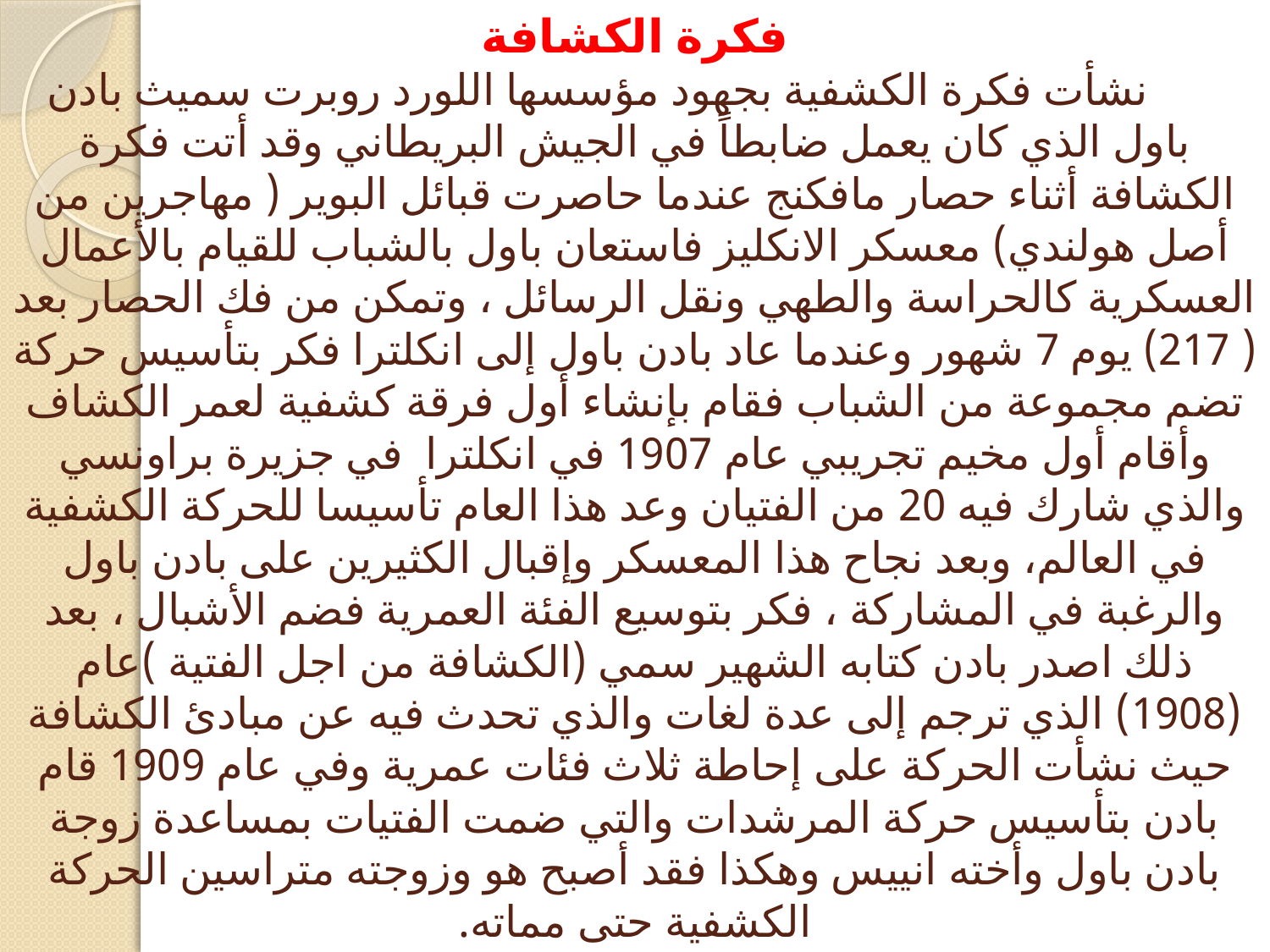

# فكرة الكشافة نشأت فكرة الكشفية بجهود مؤسسها اللورد روبرت سميث بادن باول الذي كان يعمل ضابطاً في الجيش البريطاني وقد أتت فكرة الكشافة أثناء حصار مافكنج عندما حاصرت قبائل البوير ( مهاجرين من أصل هولندي) معسكر الانكليز فاستعان باول بالشباب للقيام بالأعمال العسكرية كالحراسة والطهي ونقل الرسائل ، وتمكن من فك الحصار بعد ( 217) يوم 7 شهور وعندما عاد بادن باول إلى انكلترا فكر بتأسيس حركة تضم مجموعة من الشباب فقام بإنشاء أول فرقة كشفية لعمر الكشاف وأقام أول مخيم تجريبي عام 1907 في انكلترا  في جزيرة براونسي والذي شارك فيه 20 من الفتيان وعد هذا العام تأسيسا للحركة الكشفية في العالم، وبعد نجاح هذا المعسكر وإقبال الكثيرين على بادن باول والرغبة في المشاركة ، فكر بتوسيع الفئة العمرية فضم الأشبال ، بعد ذلك اصدر بادن كتابه الشهير سمي (الكشافة من اجل الفتية )عام (1908) الذي ترجم إلى عدة لغات والذي تحدث فيه عن مبادئ الكشافة حيث نشأت الحركة على إحاطة ثلاث فئات عمرية وفي عام 1909 قام بادن بتأسيس حركة المرشدات والتي ضمت الفتيات بمساعدة زوجة بادن باول وأخته انييس وهكذا فقد أصبح هو وزوجته متراسين الحركة الكشفية حتى مماته.